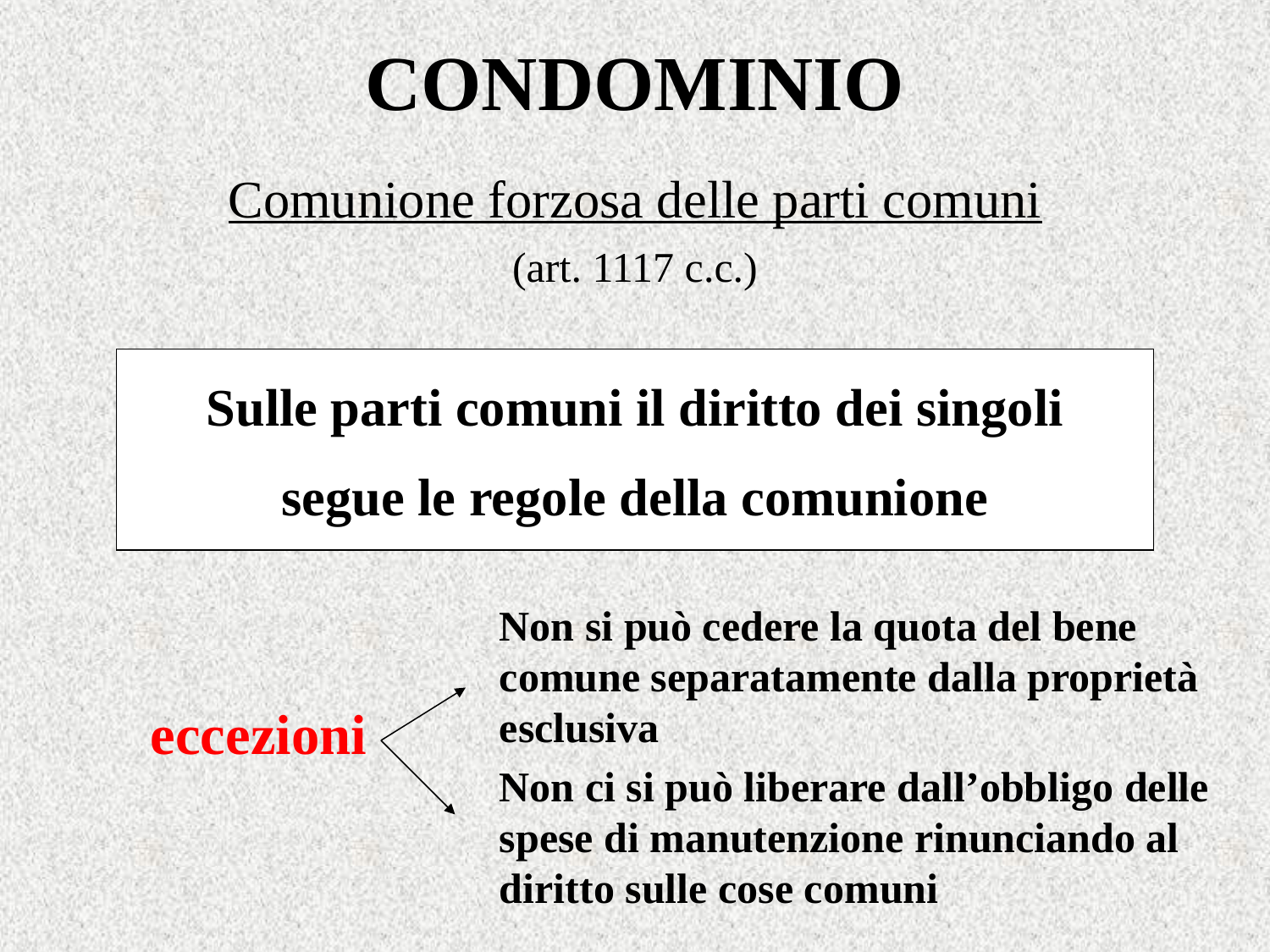

# CONDOMINIO
Comunione forzosa delle parti comuni
(art. 1117 c.c.)
Sulle parti comuni il diritto dei singoli
segue le regole della comunione
Non si può cedere la quota del bene comune separatamente dalla proprietà esclusiva

eccezioni

Non ci si può liberare dall’obbligo delle spese di manutenzione rinunciando al diritto sulle cose comuni